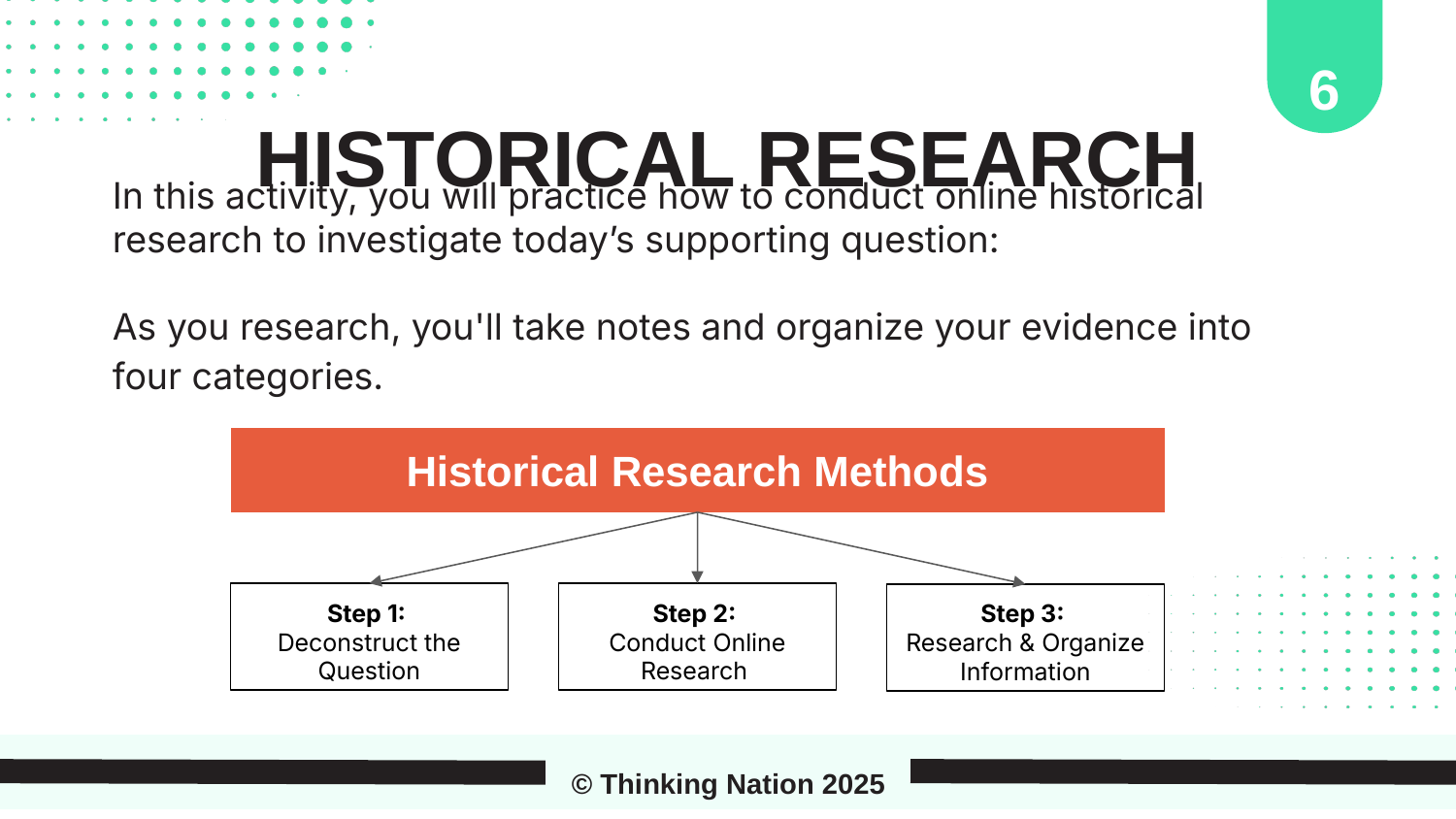

6
HISTORICAL RESEARCH
In this activity, you will practice how to conduct online historical research to investigate today’s supporting question:

As you research, you'll take notes and organize your evidence into four categories.
Historical Research Methods

Step 1:
Deconstruct the Question
Step 2:
Conduct Online Research
Step 3:
Research & Organize Information

© Thinking Nation 2025